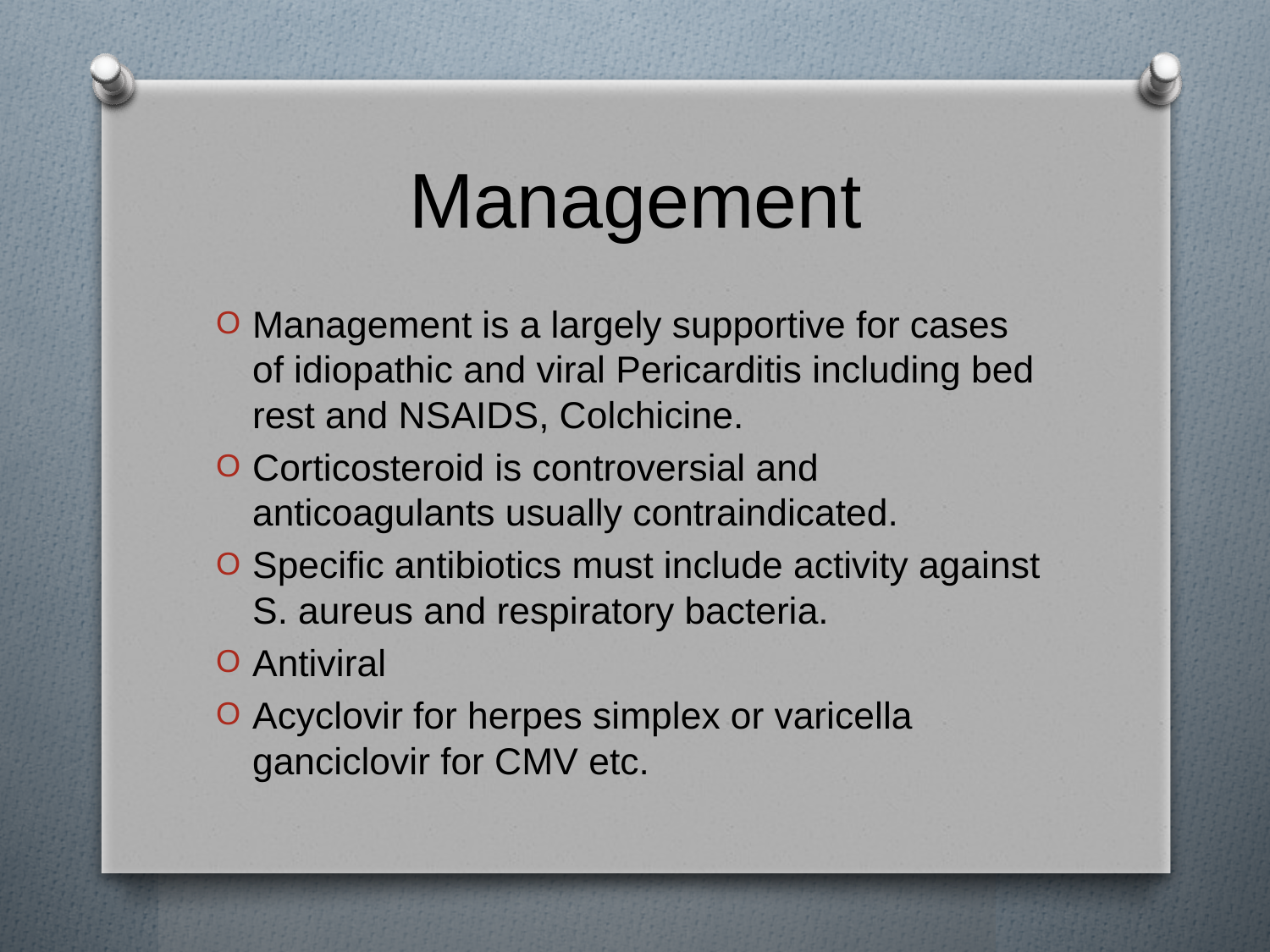

# Management
Management is a largely supportive for cases of idiopathic and viral Pericarditis including bed rest and NSAIDS, Colchicine.
Corticosteroid is controversial and anticoagulants usually contraindicated.
Specific antibiotics must include activity against S. aureus and respiratory bacteria.
Antiviral
Acyclovir for herpes simplex or varicella ganciclovir for CMV etc.